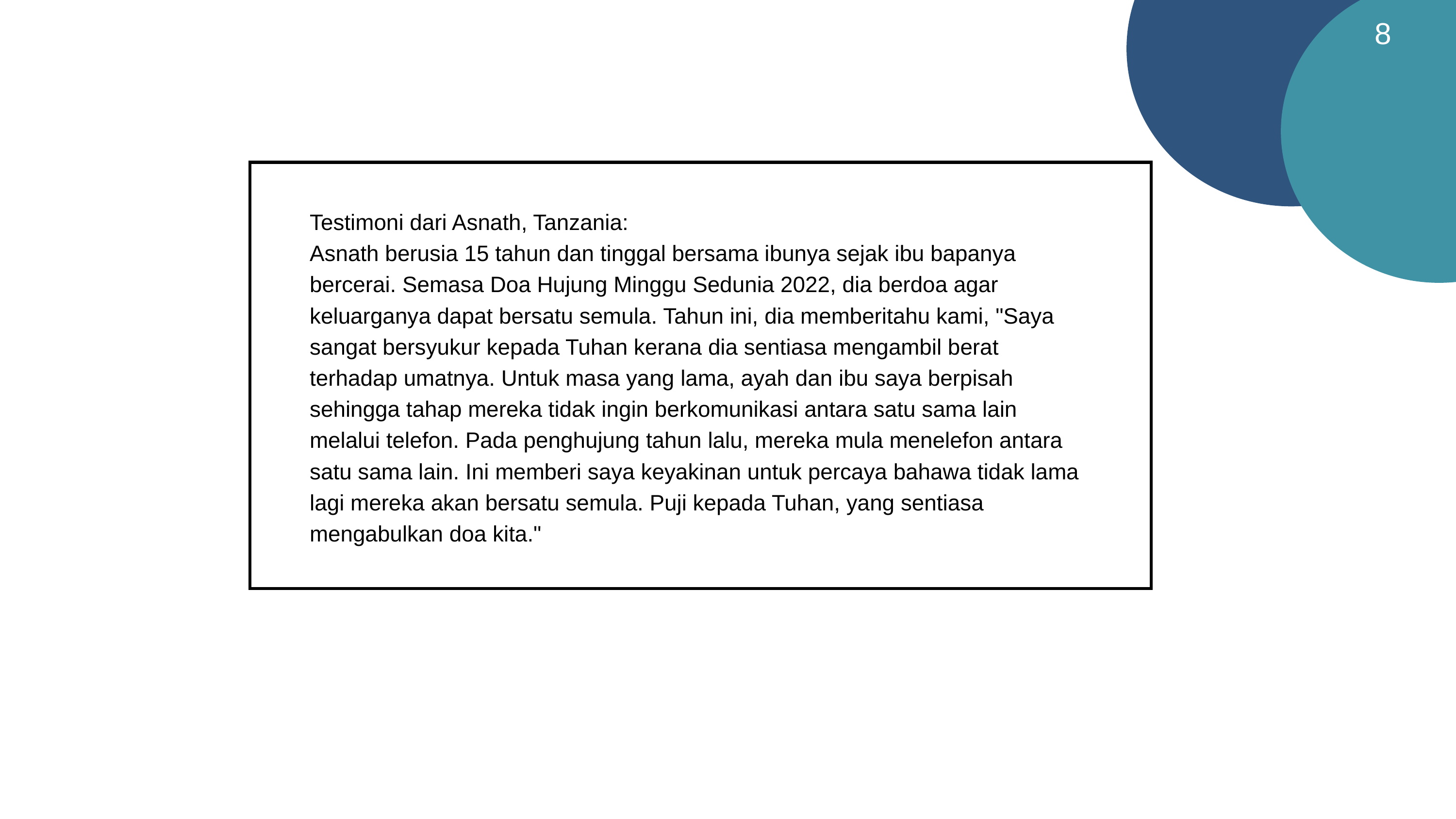

8

Testimoni dari Asnath, Tanzania:
Asnath berusia 15 tahun dan tinggal bersama ibunya sejak ibu bapanya bercerai. Semasa Doa Hujung Minggu Sedunia 2022, dia berdoa agar keluarganya dapat bersatu semula. Tahun ini, dia memberitahu kami, "Saya sangat bersyukur kepada Tuhan kerana dia sentiasa mengambil berat terhadap umatnya. Untuk masa yang lama, ayah dan ibu saya berpisah sehingga tahap mereka tidak ingin berkomunikasi antara satu sama lain melalui telefon. Pada penghujung tahun lalu, mereka mula menelefon antara satu sama lain. Ini memberi saya keyakinan untuk percaya bahawa tidak lama lagi mereka akan bersatu semula. Puji kepada Tuhan, yang sentiasa mengabulkan doa kita."